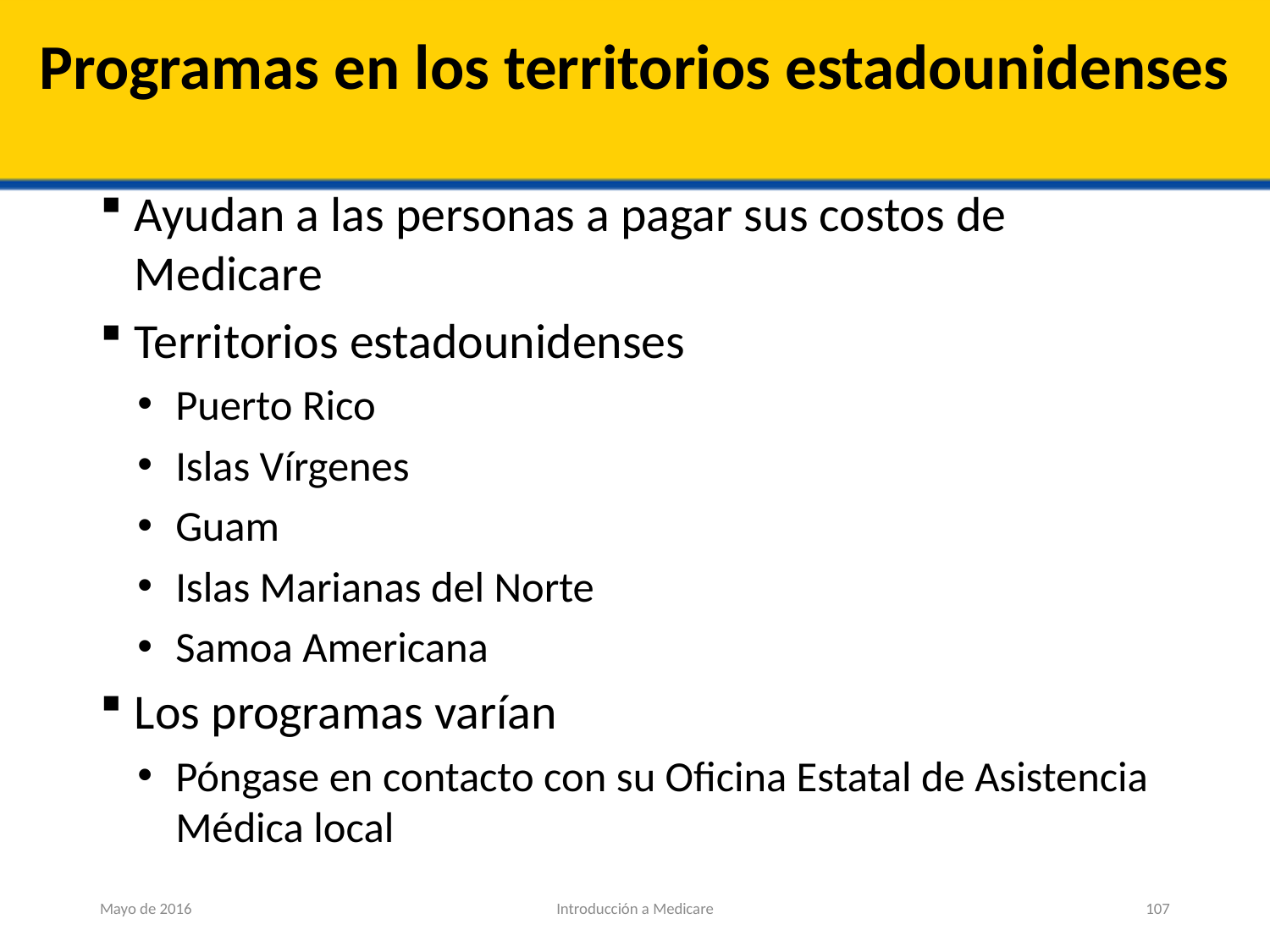

# Programas en los territorios estadounidenses
Ayudan a las personas a pagar sus costos de Medicare
Territorios estadounidenses
Puerto Rico
Islas Vírgenes
Guam
Islas Marianas del Norte
Samoa Americana
Los programas varían
Póngase en contacto con su Oficina Estatal de Asistencia Médica local
Mayo de 2016
Introducción a Medicare
107